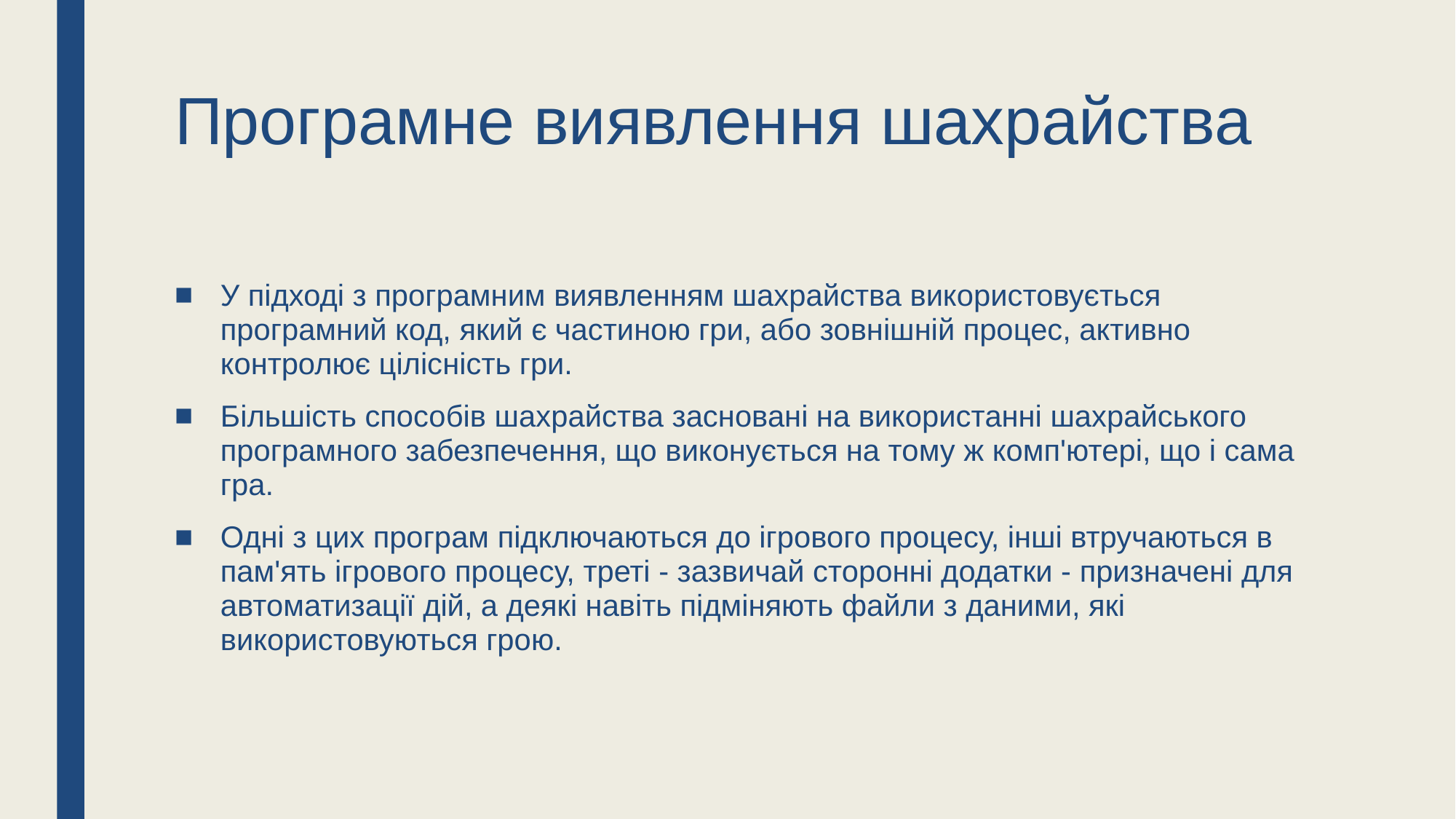

# Програмне виявлення шахрайства
У підході з програмним виявленням шахрайства використовується програмний код, який є частиною гри, або зовнішній процес, активно контролює цілісність гри.
Більшість способів шахрайства засновані на використанні шахрайського програмного забезпечення, що виконується на тому ж комп'ютері, що і сама гра.
Одні з цих програм підключаються до ігрового процесу, інші втручаються в пам'ять ігрового процесу, треті - зазвичай сторонні додатки - призначені для автоматизації дій, а деякі навіть підміняють файли з даними, які використовуються грою.